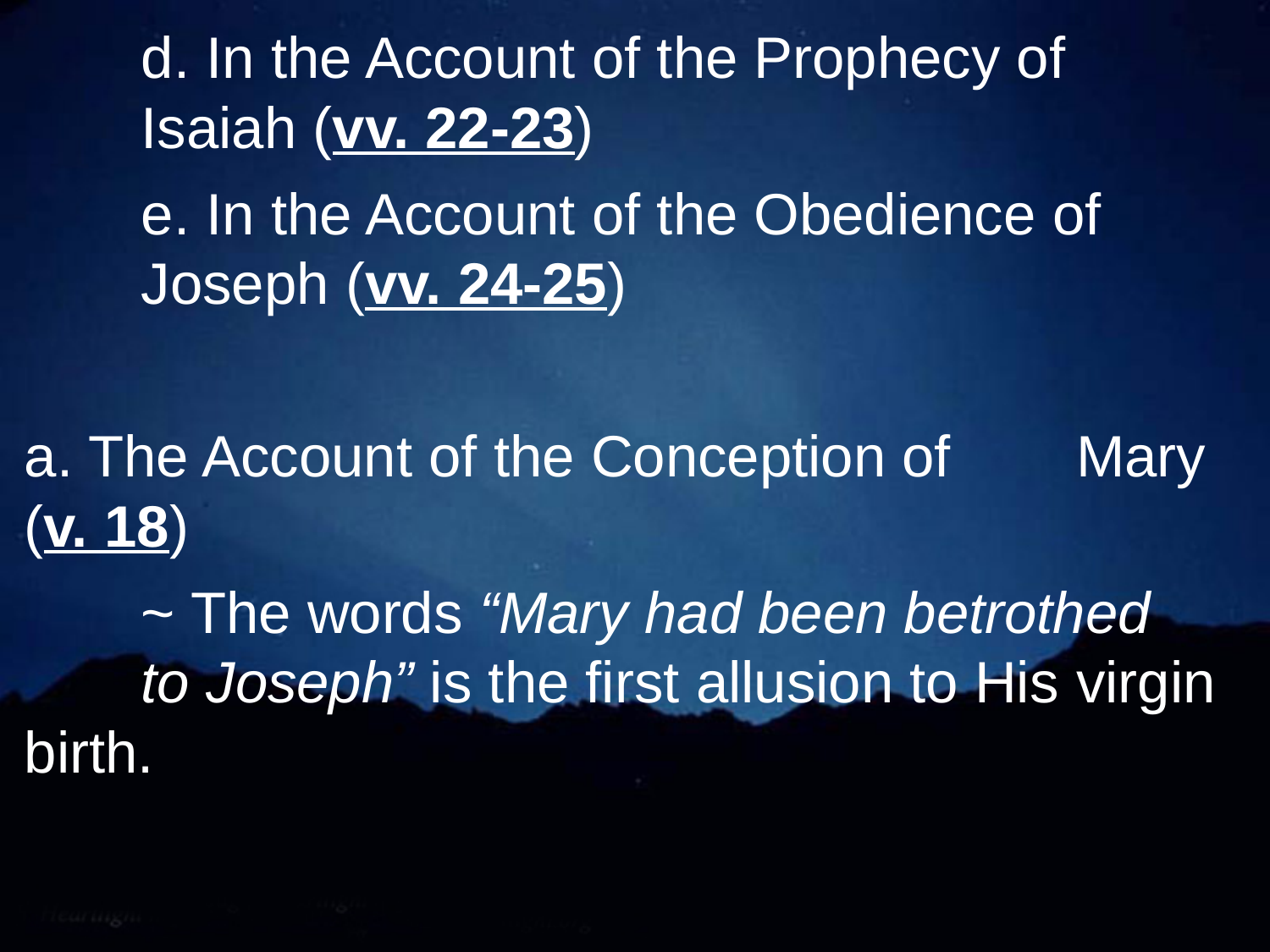

d. In the Account of the Prophecy of 									Isaiah (vv. 22-23)
			e. In the Account of the Obedience of 								Joseph (vv. 24-25)

a. The Account of the Conception of 		Mary (v. 18)
		~ The words “Mary had been betrothed 						to Joseph” is the first allusion to His 						virgin birth.